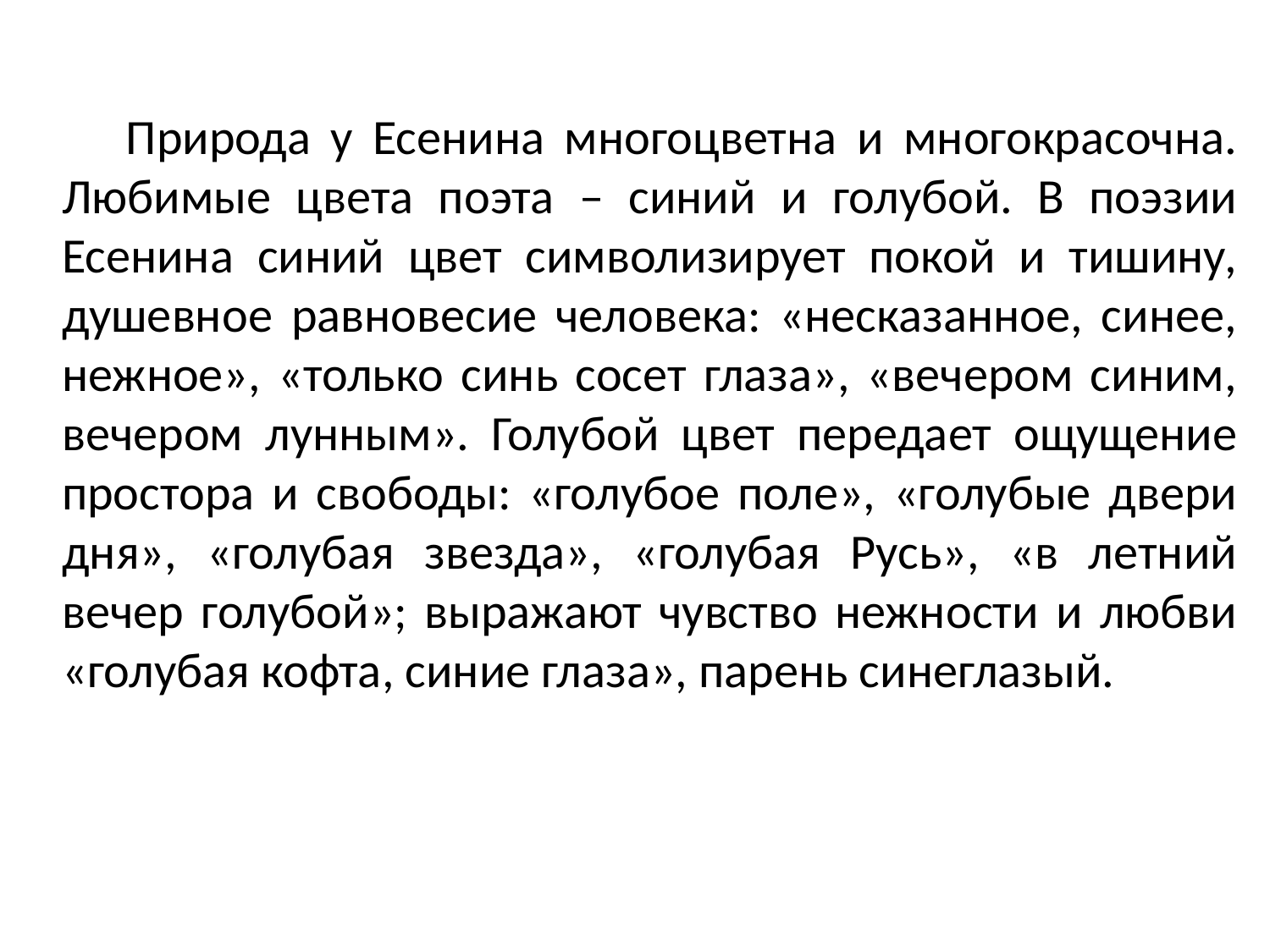

Природа у Есенина многоцветна и многокрасочна. Любимые цвета поэта – синий и голубой. В поэзии Есенина синий цвет символизирует покой и тишину, душевное равновесие человека: «несказанное, синее, нежное», «только синь сосет глаза», «вечером синим, вечером лунным». Голубой цвет передает ощущение простора и свободы: «голубое поле», «голубые двери дня», «голубая звезда», «голубая Русь», «в летний вечер голубой»; выражают чувство нежности и любви «голубая кофта, синие глаза», парень синеглазый.